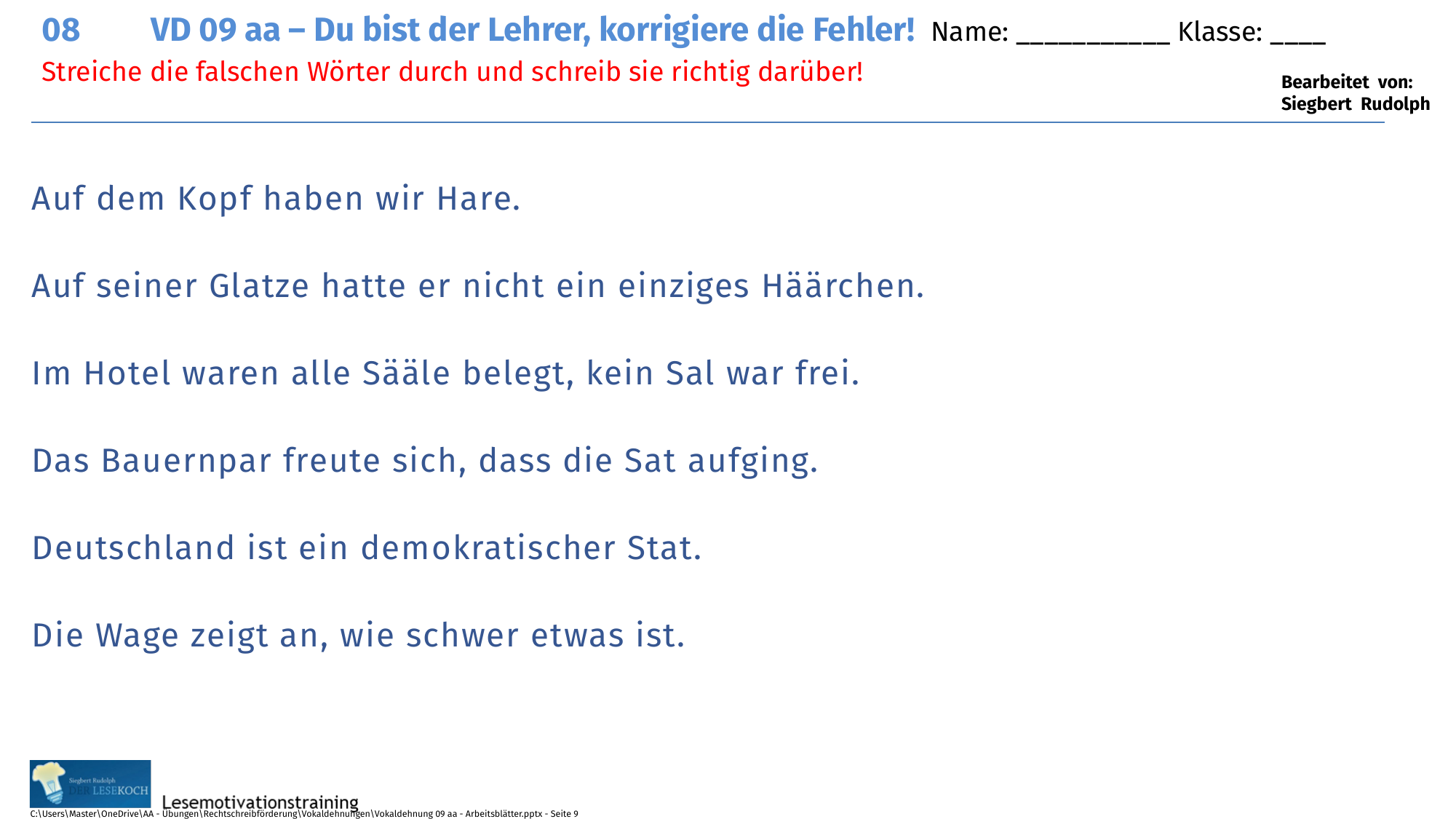

08	VD 09 aa – Du bist der Lehrer, korrigiere die Fehler!  Name: ___________ Klasse: ____
9
Streiche die falschen Wörter durch und schreib sie richtig darüber!
Auf dem Kopf haben wir Hare.
Auf seiner Glatze hatte er nicht ein einziges Häärchen.
Im Hotel waren alle Sääle belegt, kein Sal war frei.
Das Bauernpar freute sich, dass die Sat aufging.
Deutschland ist ein demokratischer Stat.
Die Wage zeigt an, wie schwer etwas ist.

C:\Users\Master\OneDrive\AA - Übungen\Rechtschreibförderung\Vokaldehnungen\Vokaldehnung 09 aa - Arbeitsblätter.pptx - Seite 9